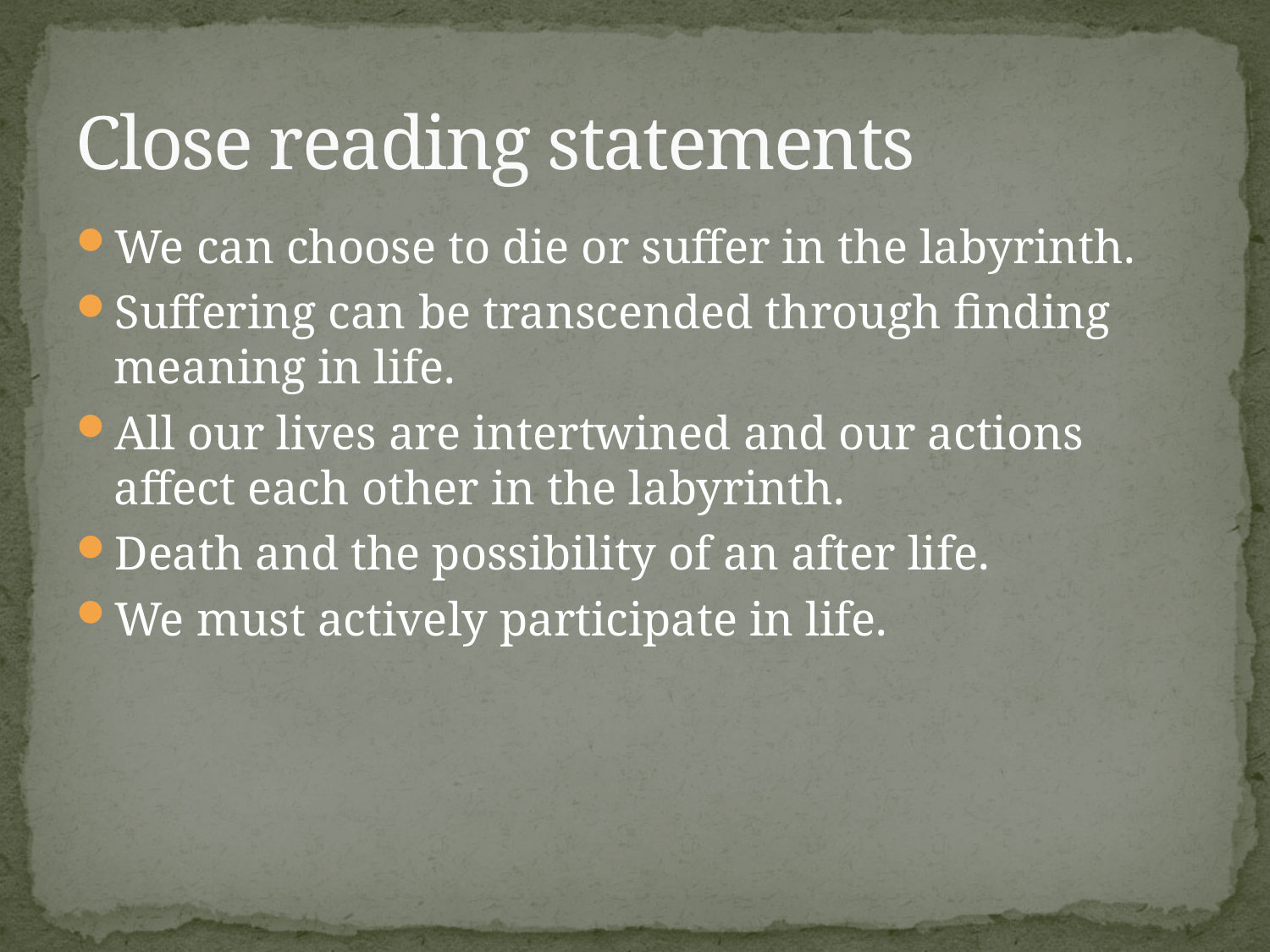

# Close reading statements
We can choose to die or suffer in the labyrinth.
Suffering can be transcended through finding meaning in life.
All our lives are intertwined and our actions affect each other in the labyrinth.
Death and the possibility of an after life.
We must actively participate in life.